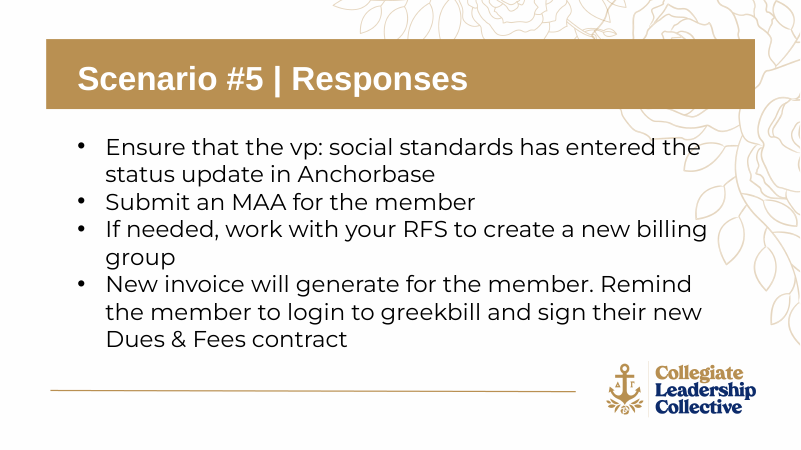

Scenario #5 | Responses
Ensure that the vp: social standards has entered the status update in Anchorbase
Submit an MAA for the member
If needed, work with your RFS to create a new billing group
New invoice will generate for the member. Remind the member to login to greekbill and sign their new Dues & Fees contract